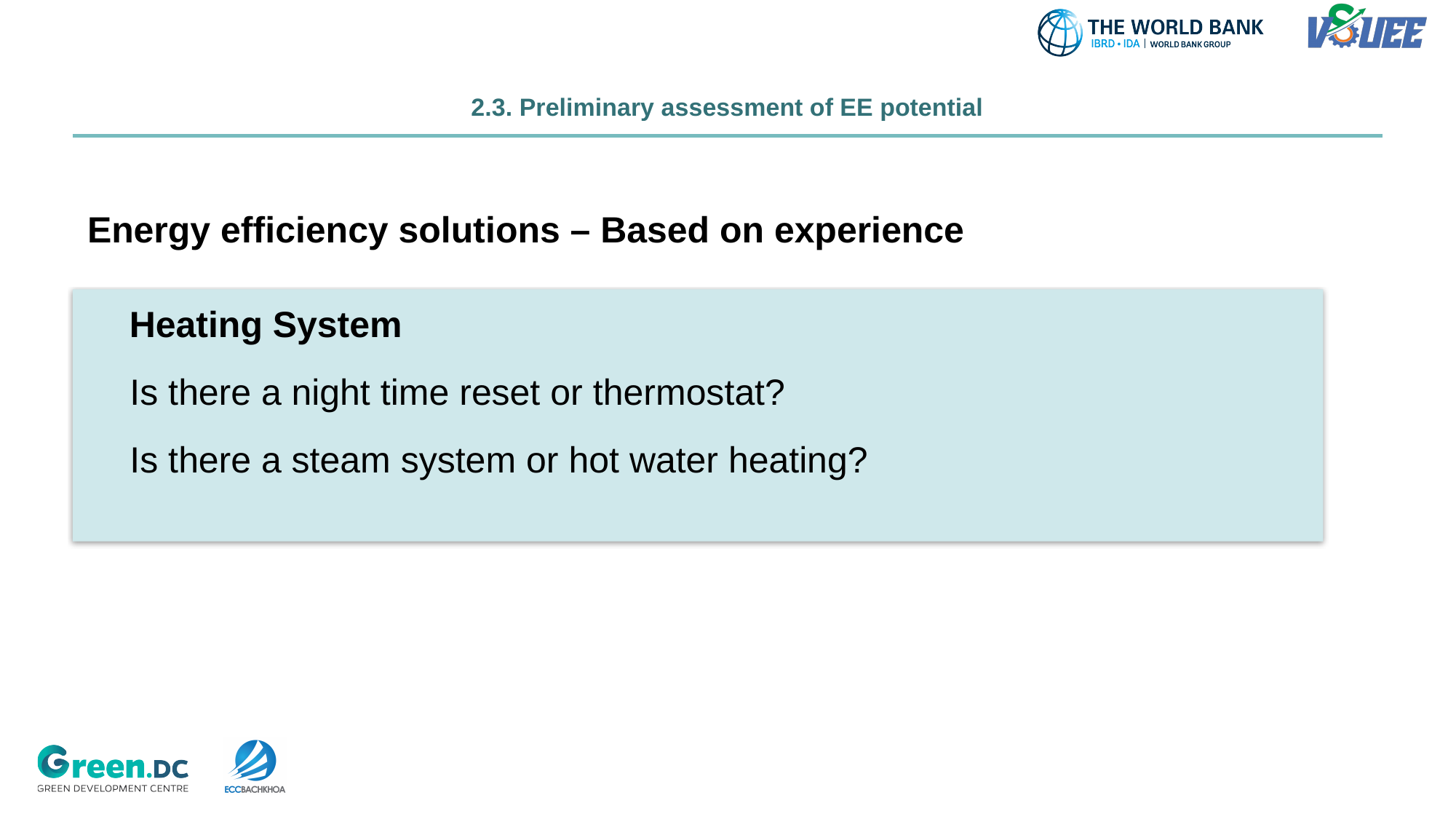

# 2.3. Preliminary assessment of EE potential
Energy efficiency solutions – Based on experience
Heating System
Is there a night time reset or thermostat?
Is there a steam system or hot water heating?